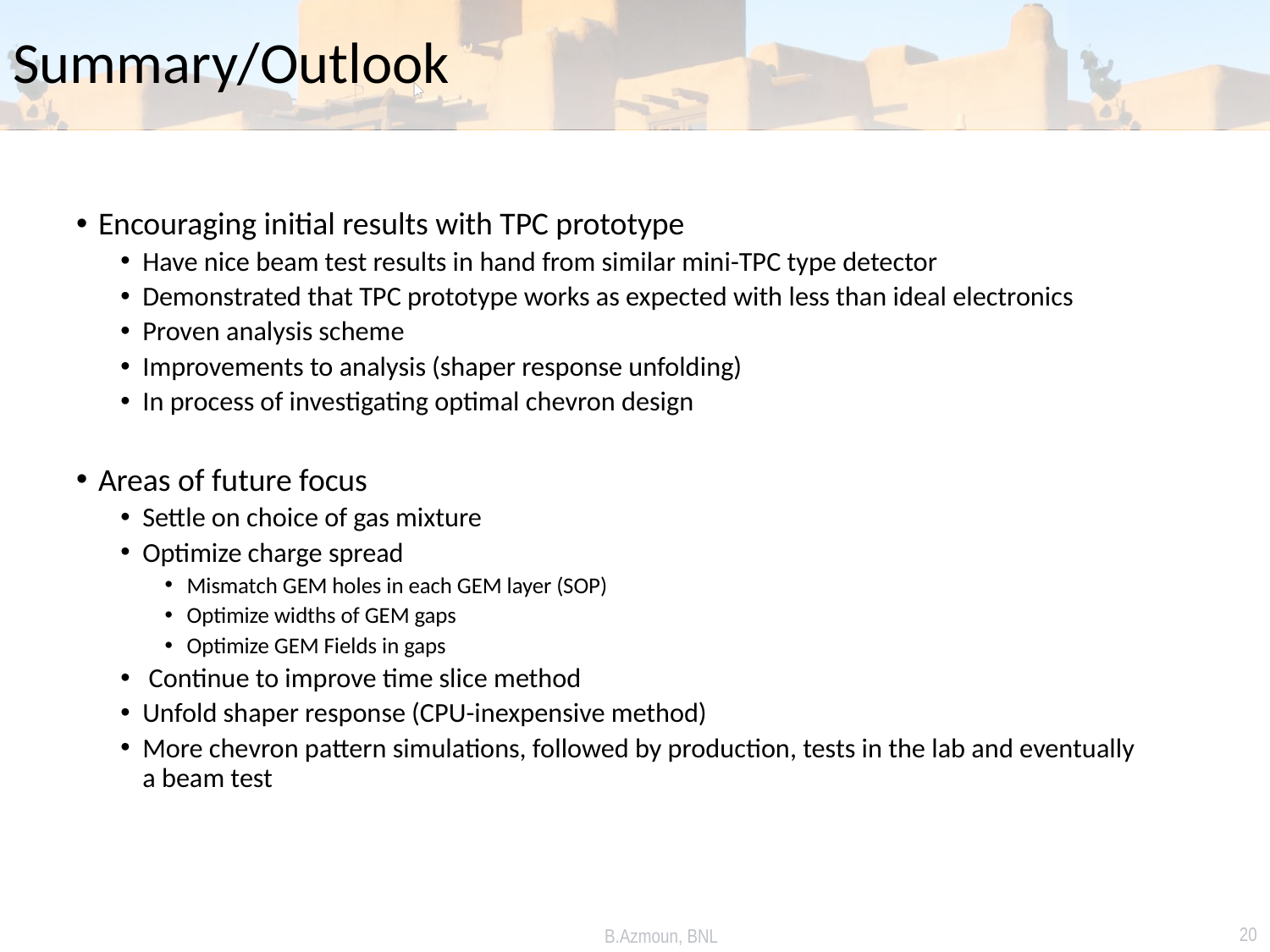

# Summary/Outlook
Encouraging initial results with TPC prototype
Have nice beam test results in hand from similar mini-TPC type detector
Demonstrated that TPC prototype works as expected with less than ideal electronics
Proven analysis scheme
Improvements to analysis (shaper response unfolding)
In process of investigating optimal chevron design

Areas of future focus
Settle on choice of gas mixture
Optimize charge spread
Mismatch GEM holes in each GEM layer (SOP)
Optimize widths of GEM gaps
Optimize GEM Fields in gaps
 Continue to improve time slice method
Unfold shaper response (CPU-inexpensive method)
More chevron pattern simulations, followed by production, tests in the lab and eventually a beam test
B.Azmoun, BNL
20